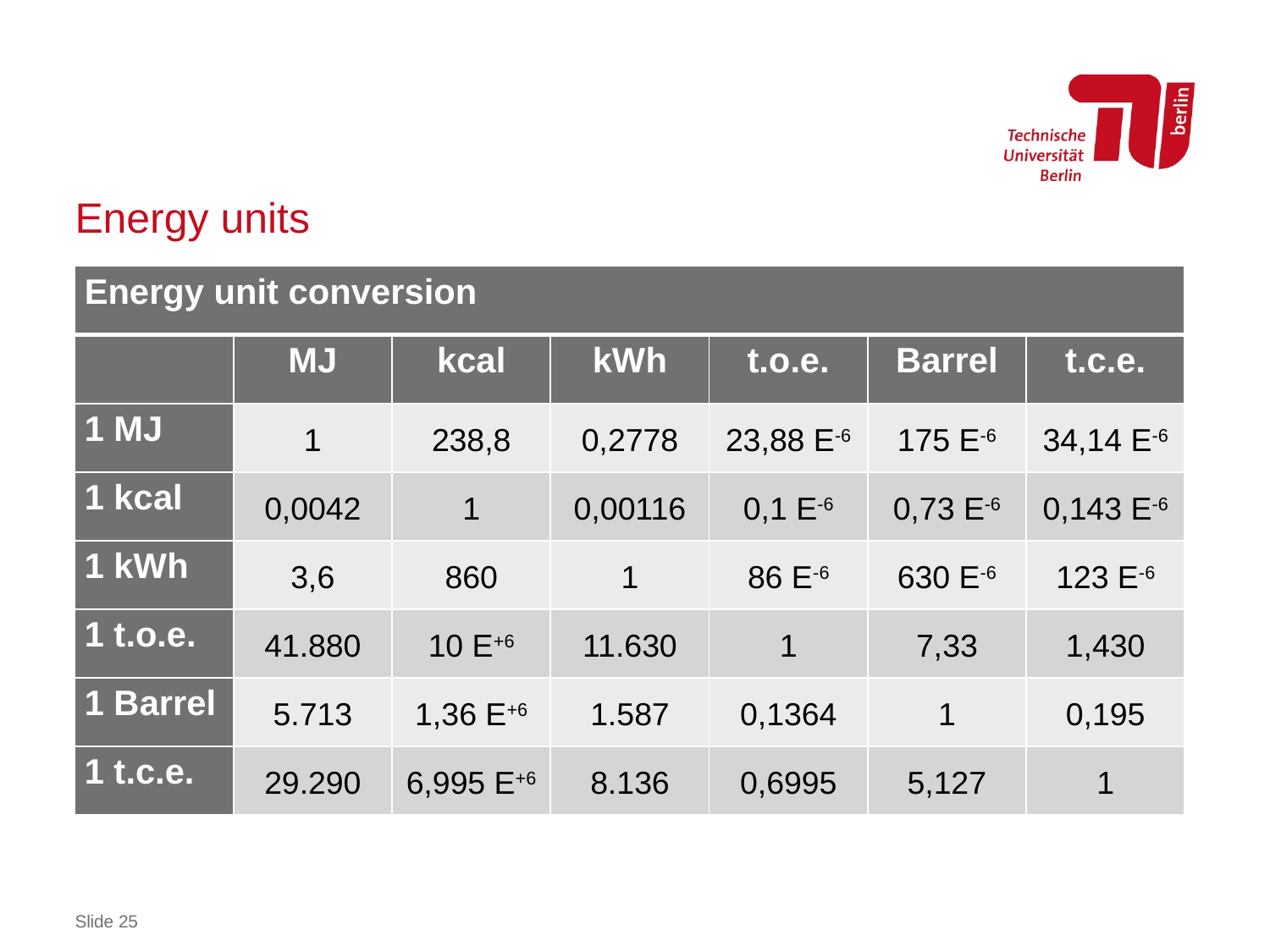

# Energy units
| Energy unit conversion |  |  |  |  |  |  |
| --- | --- | --- | --- | --- | --- | --- |
|  | MJ | kcal | kWh | t.o.e. | Barrel | t.c.e. |
| 1 MJ | 1 | 238,8 | 0,2778 | 23,88 E-6 | 175 E-6 | 34,14 E-6 |
| 1 kcal | 0,0042 | 1 | 0,00116 | 0,1 E-6 | 0,73 E-6 | 0,143 E-6 |
| 1 kWh | 3,6 | 860 | 1 | 86 E-6 | 630 E-6 | 123 E-6 |
| 1 t.o.e. | 41.880 | 10 E+6 | 11.630 | 1 | 7,33 | 1,430 |
| 1 Barrel | 5.713 | 1,36 E+6 | 1.587 | 0,1364 | 1 | 0,195 |
| 1 t.c.e. | 29.290 | 6,995 E+6 | 8.136 | 0,6995 | 5,127 | 1 |
Slide 25